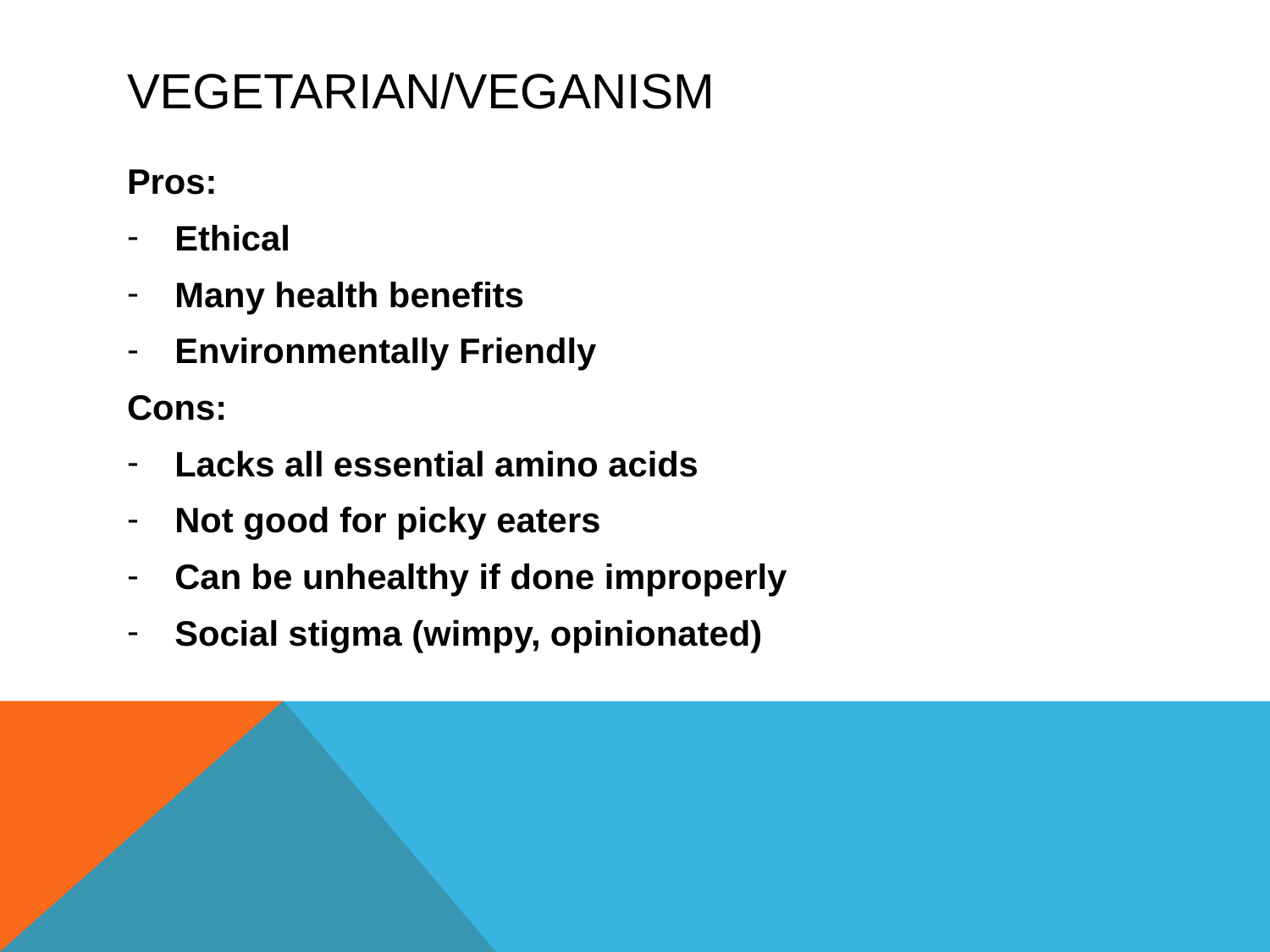

# Vegetarian/veganism
Pros:
Ethical
Many health benefits
Environmentally Friendly
Cons:
Lacks all essential amino acids
Not good for picky eaters
Can be unhealthy if done improperly
Social stigma (wimpy, opinionated)